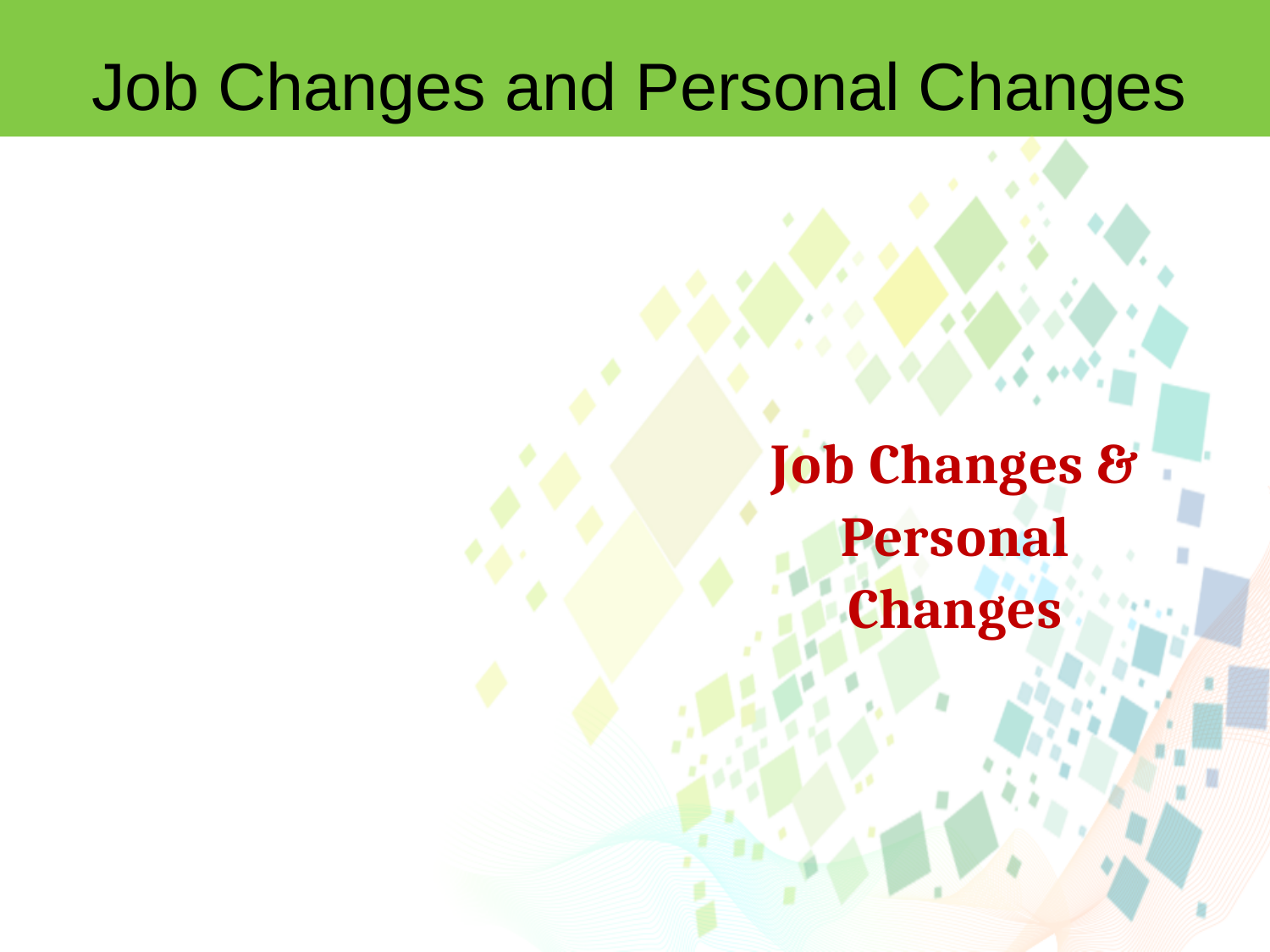

Job Changes and Personal Changes
Job Changes & Personal Changes